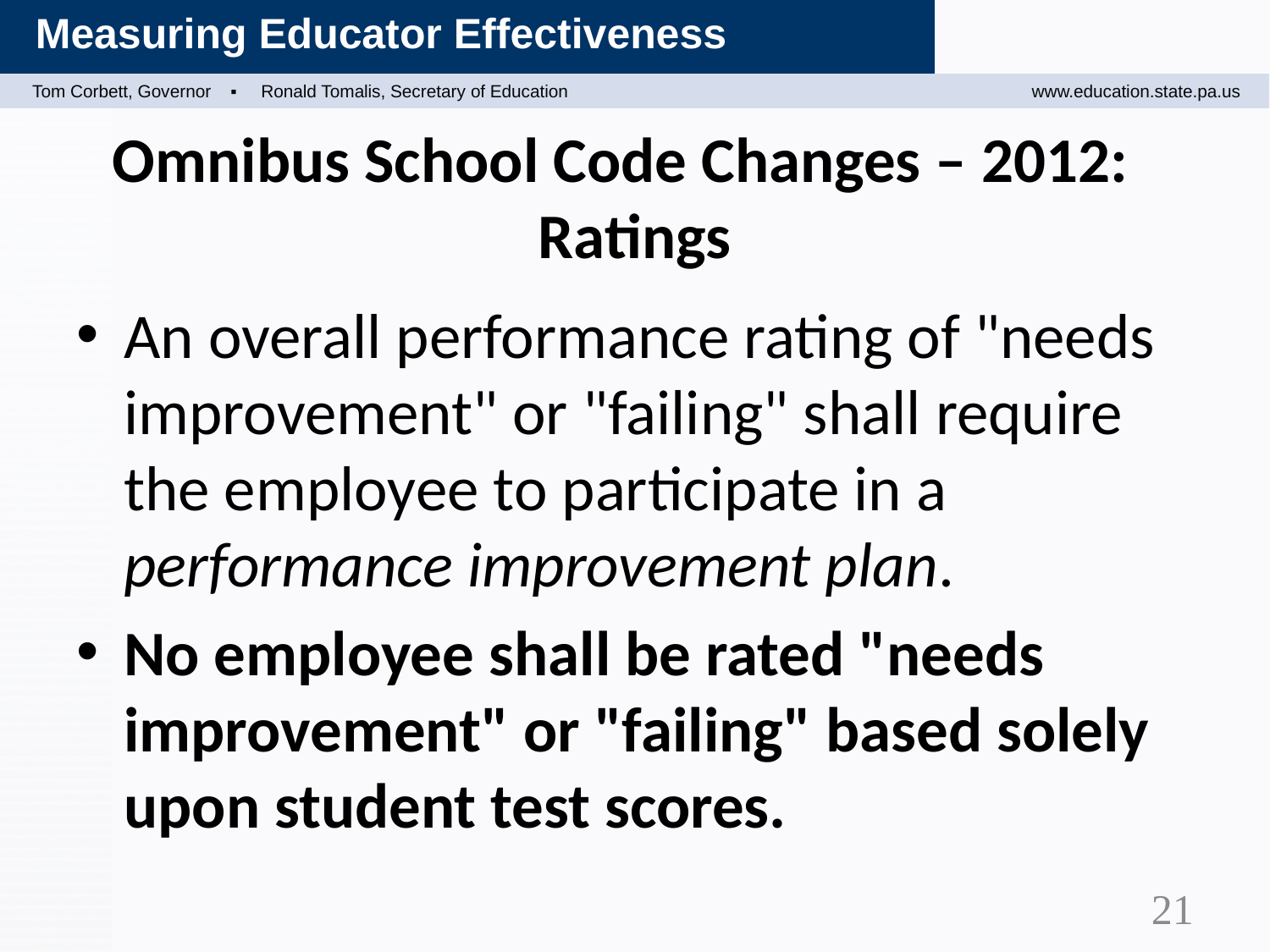

# Omnibus School Code Changes – 2012: Ratings
An overall performance rating of "needs improvement" or "failing" shall require the employee to participate in a performance improvement plan.
No employee shall be rated "needs improvement" or "failing" based solely upon student test scores.

21